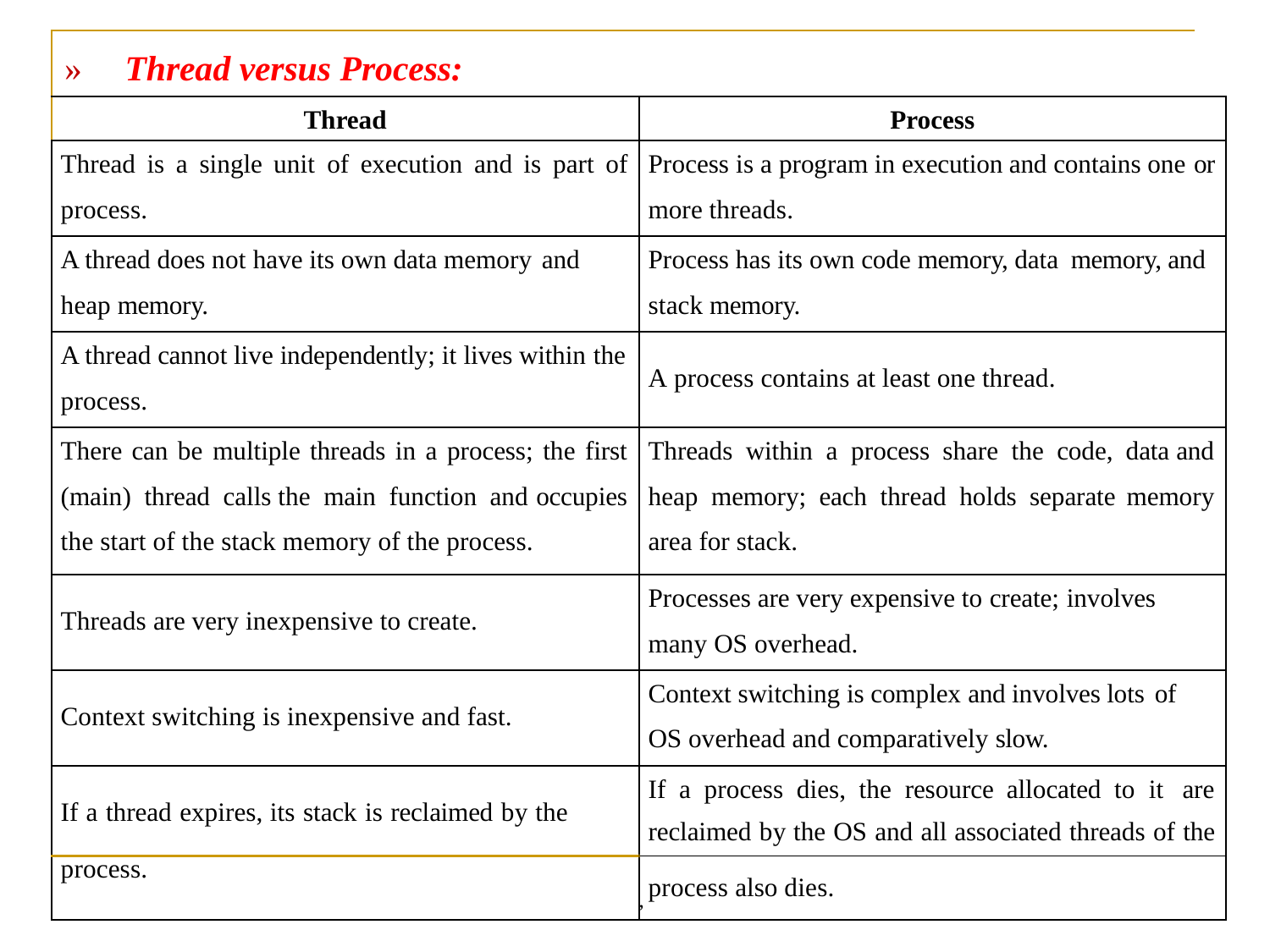

| » Thread versus Process: |  |  |
| --- | --- | --- |
| Thread | Process |  |
| Thread is a single unit of execution and is part of process. | Process is a program in execution and contains one or more threads. |  |
| A thread does not have its own data memory and heap memory. | Process has its own code memory, data memory, and stack memory. |  |
| A thread cannot live independently; it lives within the process. | A process contains at least one thread. |  |
| There can be multiple threads in a process; the first (main) thread calls the main function and occupies the start of the stack memory of the process. | Threads within a process share the code, data and heap memory; each thread holds separate memory area for stack. |  |
| Threads are very inexpensive to create. | Processes are very expensive to create; involves many OS overhead. |  |
| Context switching is inexpensive and fast. | Context switching is complex and involves lots of OS overhead and comparatively slow. |  |
| If a thread expires, its stack is reclaimed by the | If a process dies, the resource allocated to it are reclaimed by the OS and all associated threads of the |  |
| process. | process also dies. , |  |